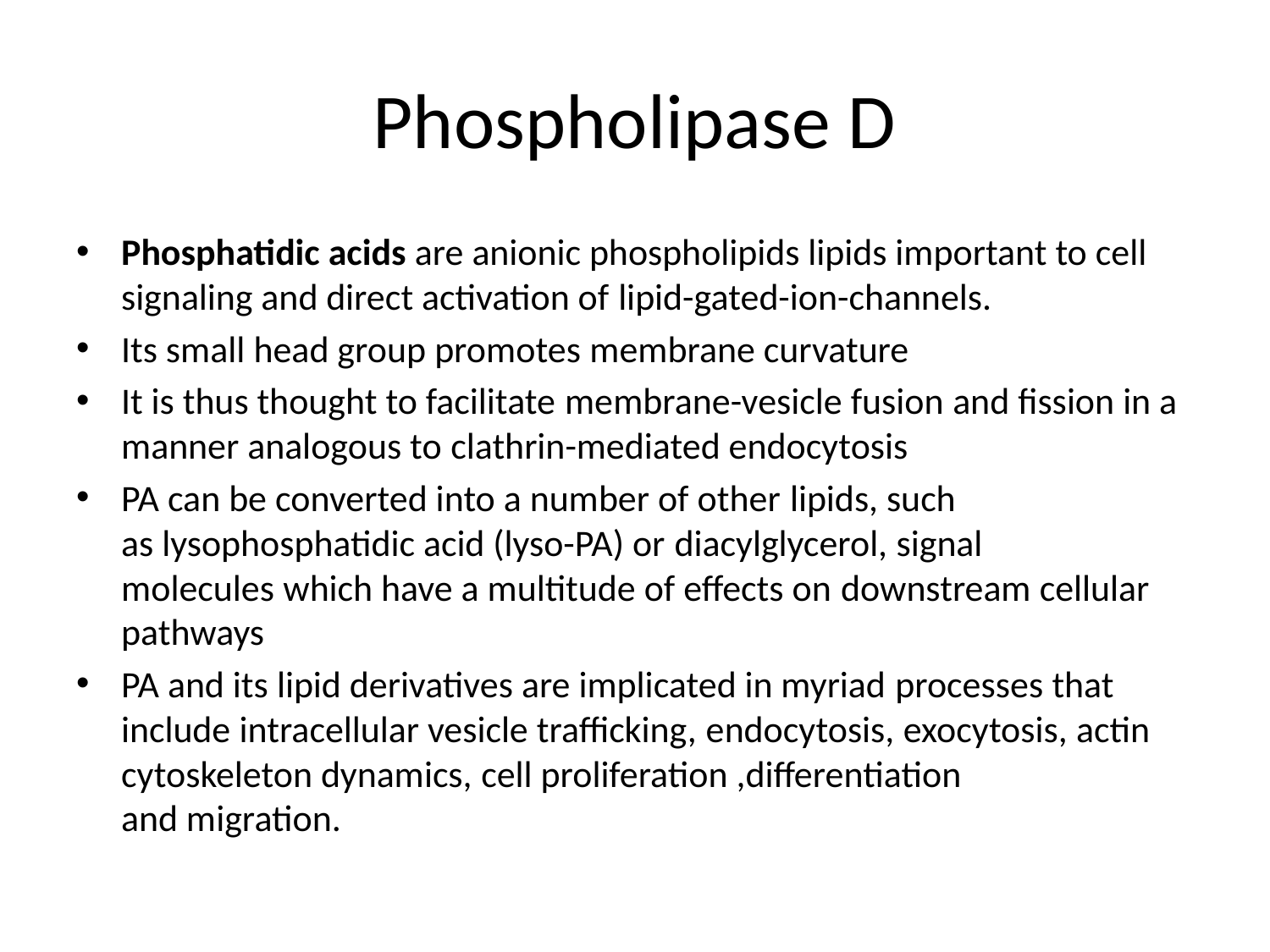

# Phospholipase D
Phosphatidic acids are anionic phospholipids lipids important to cell signaling and direct activation of lipid-gated-ion-channels.
Its small head group promotes membrane curvature
It is thus thought to facilitate membrane-vesicle fusion and fission in a manner analogous to clathrin-mediated endocytosis
PA can be converted into a number of other lipids, such as lysophosphatidic acid (lyso-PA) or diacylglycerol, signal molecules which have a multitude of effects on downstream cellular pathways
PA and its lipid derivatives are implicated in myriad processes that include intracellular vesicle trafficking, endocytosis, exocytosis, actin cytoskeleton dynamics, cell proliferation ,differentiation  and migration.